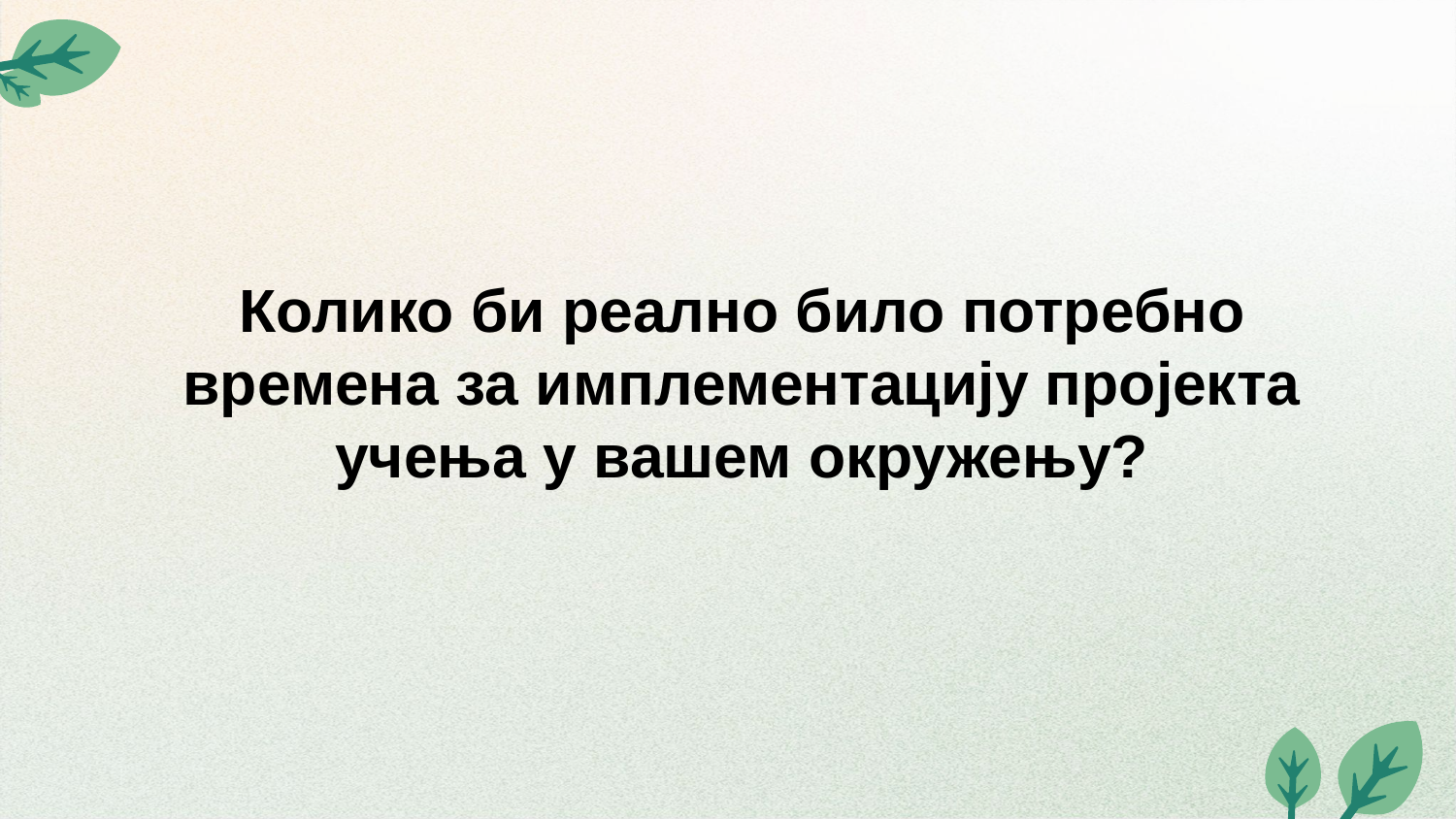

# Колико би реално било потребно времена за имплементацију пројекта учења у вашем окружењу?